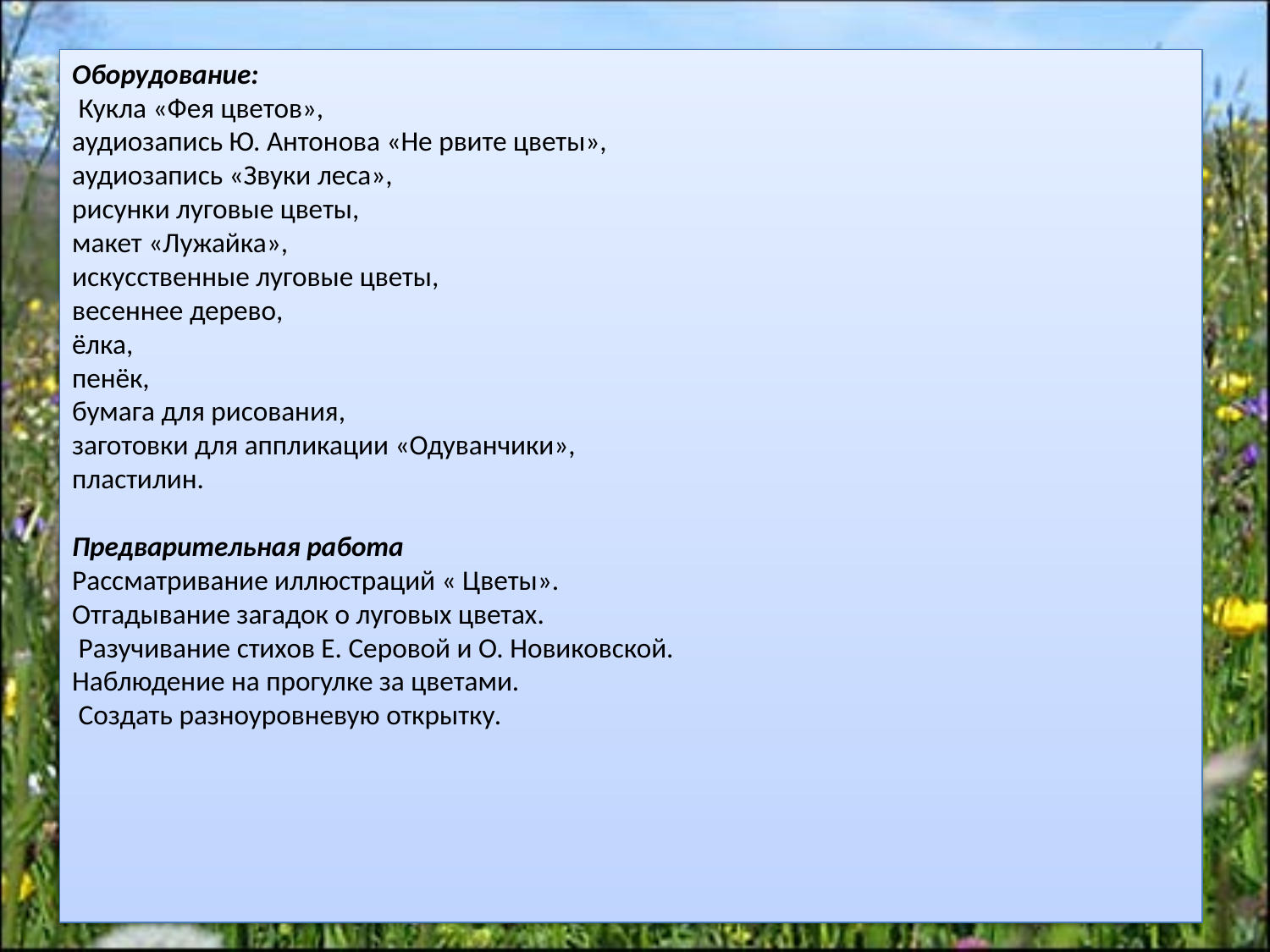

#
Оборудование:
 Кукла «Фея цветов»,
аудиозапись Ю. Антонова «Не рвите цветы»,
аудиозапись «Звуки леса»,
рисунки луговые цветы,
макет «Лужайка»,
искусственные луговые цветы,
весеннее дерево,
ёлка,
пенёк,
бумага для рисования,
заготовки для аппликации «Одуванчики»,
пластилин.

Предварительная работа
Рассматривание иллюстраций « Цветы».
Отгадывание загадок о луговых цветах.
 Разучивание стихов Е. Серовой и О. Новиковской.
Наблюдение на прогулке за цветами.
 Создать разноуровневую открытку.